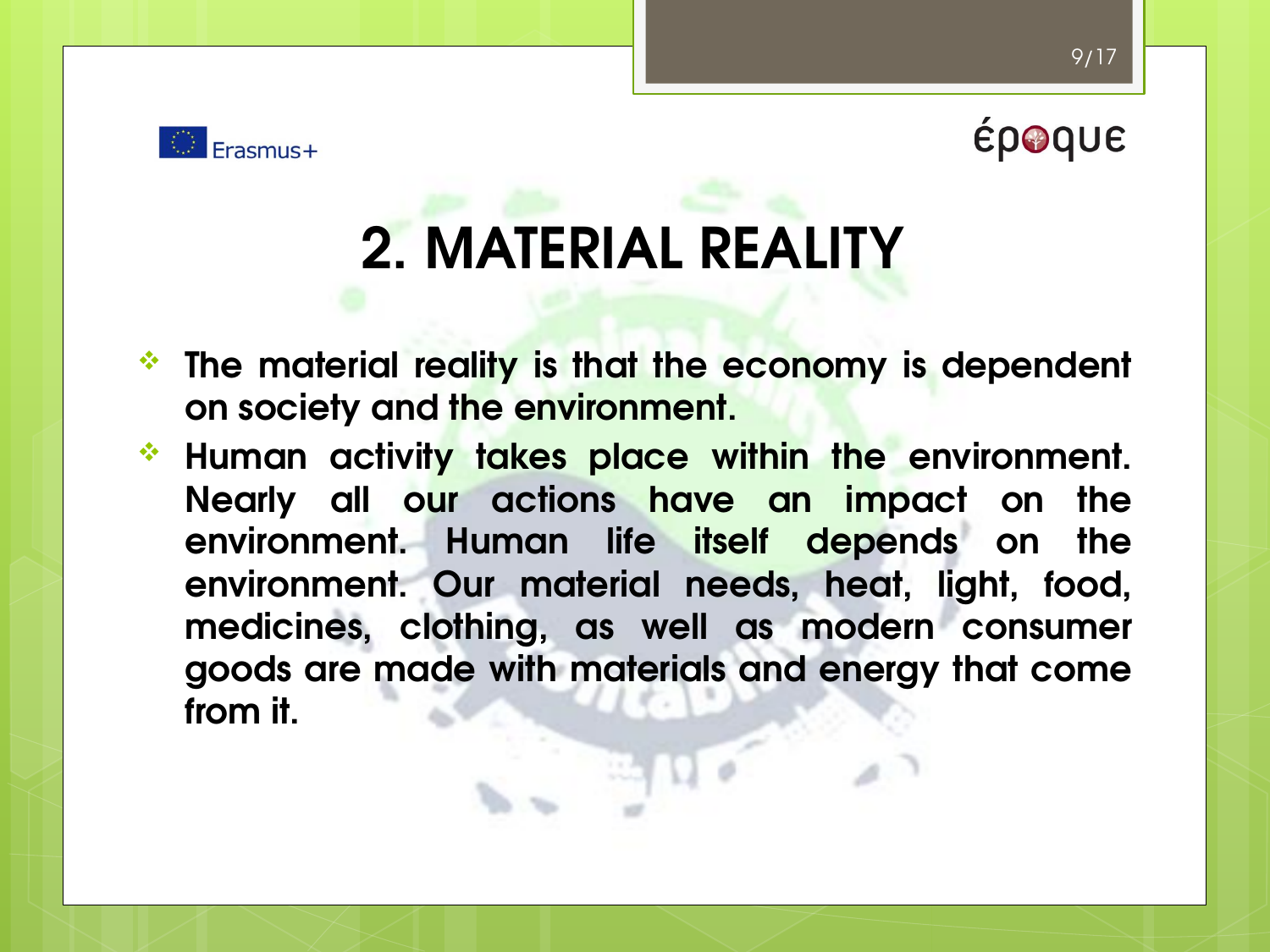

9/17
# 2. MATERIAL REALITY
The material reality is that the economy is dependent on society and the environment.
Human activity takes place within the environment. Nearly all our actions have an impact on the environment. Human life itself depends on the environment. Our material needs, heat, light, food, medicines, clothing, as well as modern consumer goods are made with materials and energy that come from it.